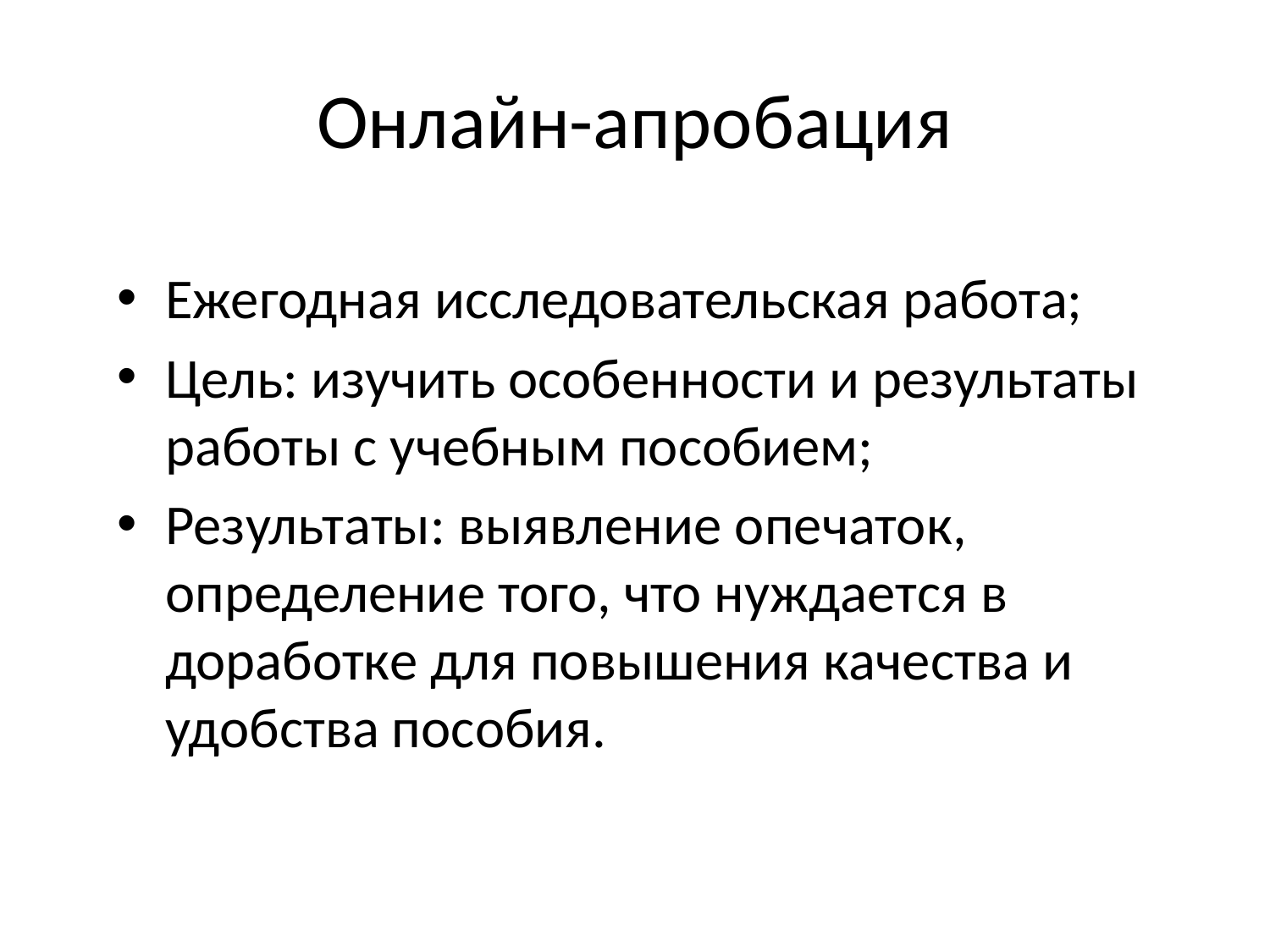

# Онлайн-апробация
Ежегодная исследовательская работа;
Цель: изучить особенности и результаты работы с учебным пособием;
Результаты: выявление опечаток, определение того, что нуждается в доработке для повышения качества и удобства пособия.